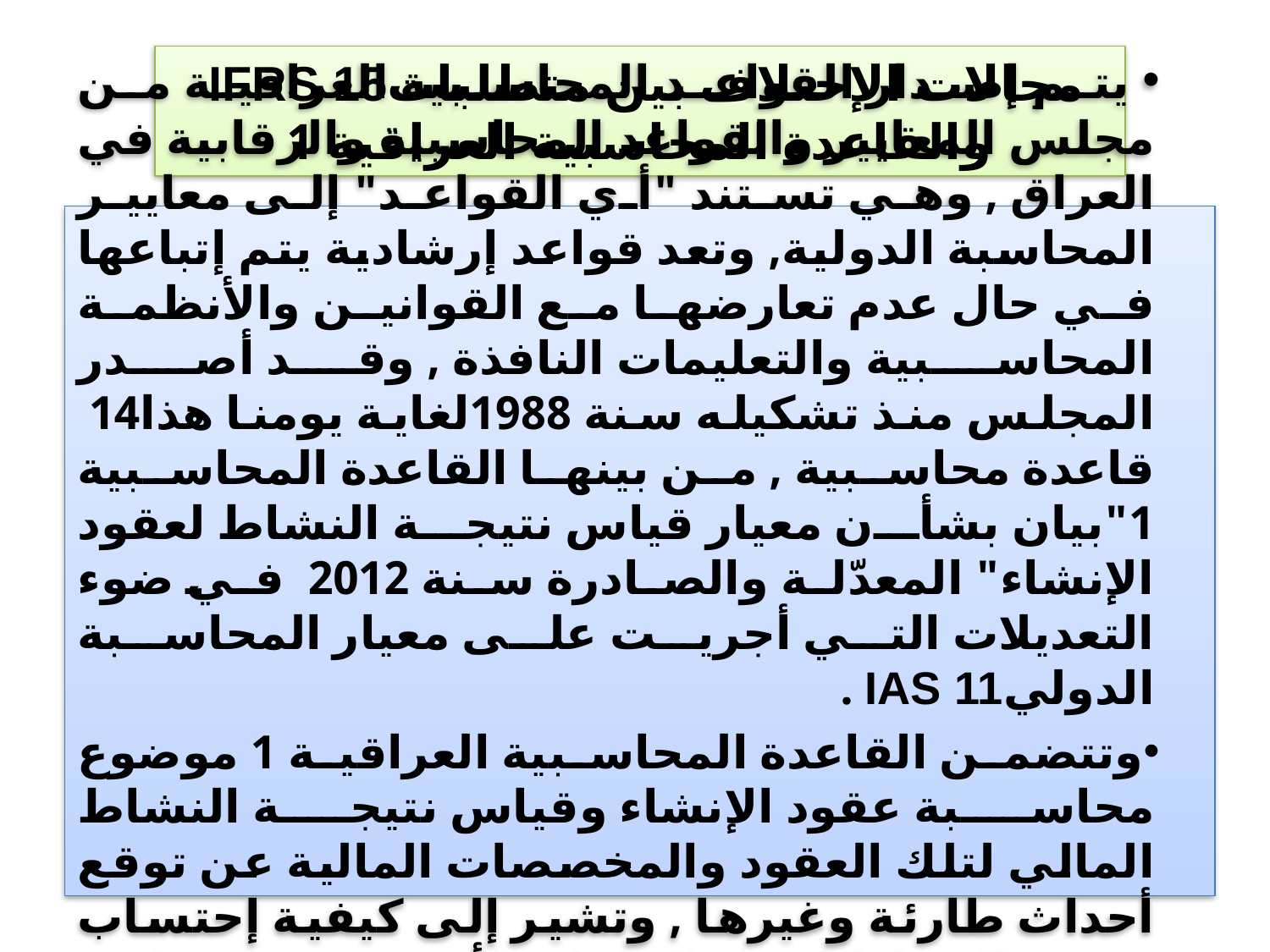

# مجالات الإختلاف بين متطلباتIFRS 15  والقاعدة المحاسبية العراقية 1
 يتم إصدار القواعد المحاسبية العراقية من مجلس المعايير والقواعد المحاسبية والرقابية في العراق , وهي تستند "أي القواعد" إلى معايير المحاسبة الدولية, وتعد قواعد إرشادية يتم إتباعها في حال عدم تعارضها مع القوانين والأنظمة المحاسبية والتعليمات النافذة , وقد أصدر المجلس منذ تشكيله سنة 1988لغاية يومنا هذا14  قاعدة محاسبية , من بينها القاعدة المحاسبية 1"بيان بشأن معيار قياس نتيجة النشاط لعقود الإنشاء" المعدّلة والصادرة سنة 2012  في ضوء التعديلات التي أجريت على معيار المحاسبة الدوليIAS 11 .
وتتضمن القاعدة المحاسبية العراقية 1 موضوع محاسبة عقود الإنشاء وقياس نتيجة النشاط المالي لتلك العقود والمخصصات المالية عن توقع أحداث طارئة وغيرها , وتشير إلى كيفية إحتساب نتيجة النشاط لعقد الإنشاء وتأثيره في القوائم المالية .